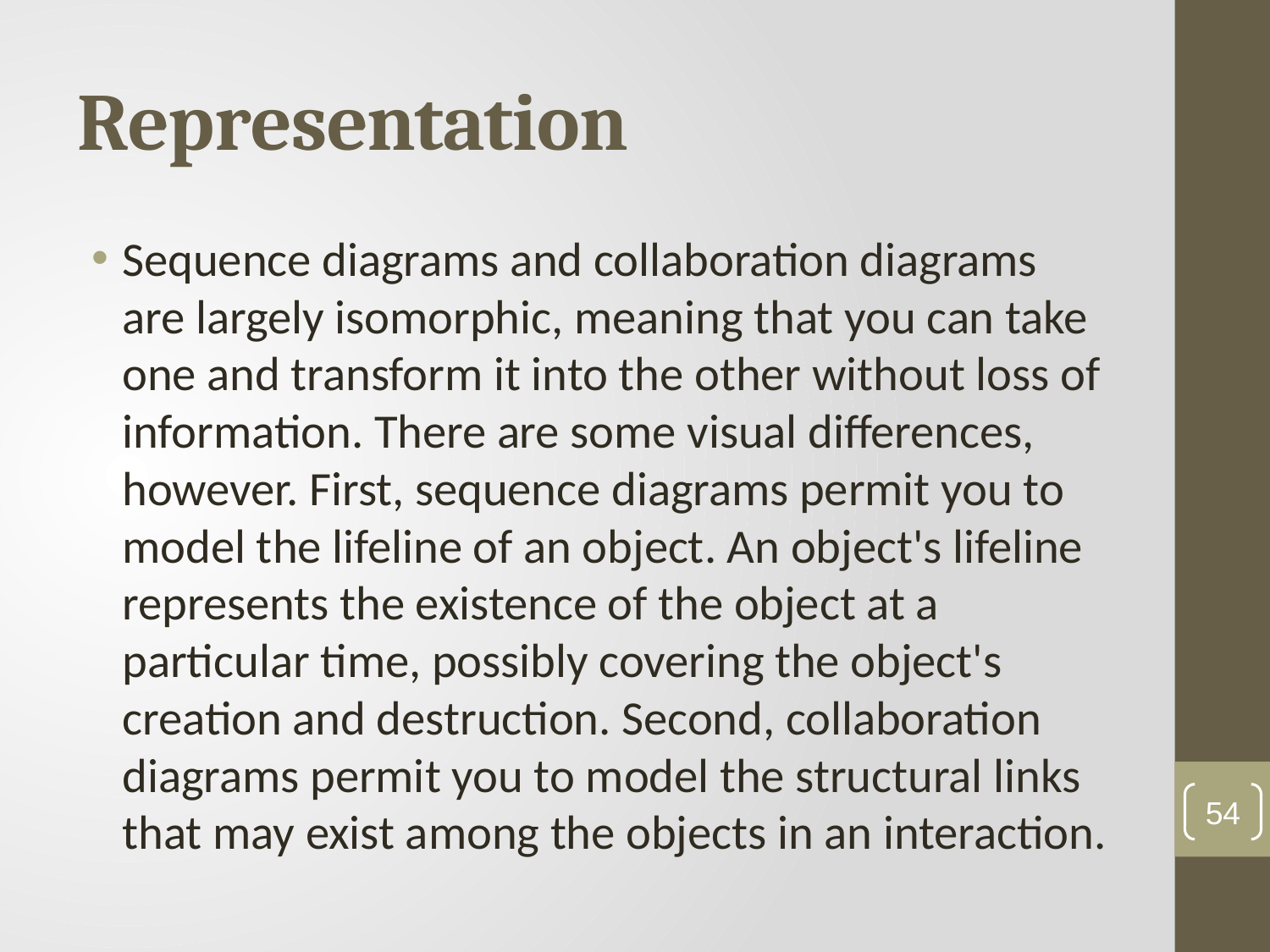

# Representation
Sequence diagrams and collaboration diagrams are largely isomorphic, meaning that you can take one and transform it into the other without loss of information. There are some visual differences, however. First, sequence diagrams permit you to model the lifeline of an object. An object's lifeline represents the existence of the object at a particular time, possibly covering the object's creation and destruction. Second, collaboration diagrams permit you to model the structural links that may exist among the objects in an interaction.
54